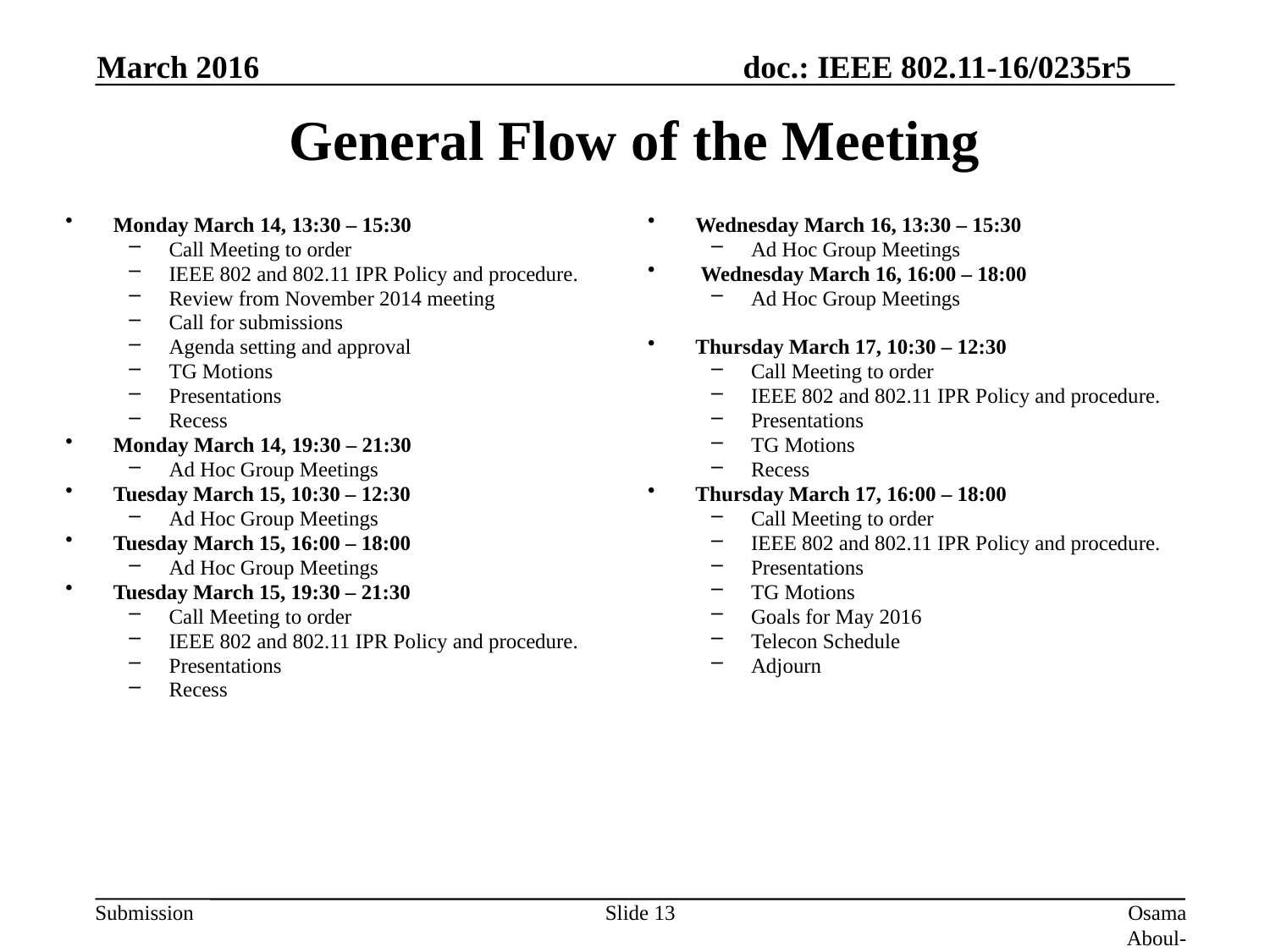

March 2016
# General Flow of the Meeting

Monday March 14, 13:30 – 15:30
Call Meeting to order
IEEE 802 and 802.11 IPR Policy and procedure.
Review from November 2014 meeting
Call for submissions
Agenda setting and approval
TG Motions
Presentations
Recess
Monday March 14, 19:30 – 21:30
Ad Hoc Group Meetings
Tuesday March 15, 10:30 – 12:30
Ad Hoc Group Meetings
Tuesday March 15, 16:00 – 18:00
Ad Hoc Group Meetings
Tuesday March 15, 19:30 – 21:30
Call Meeting to order
IEEE 802 and 802.11 IPR Policy and procedure.
Presentations
Recess

Wednesday March 16, 13:30 – 15:30
Ad Hoc Group Meetings
 Wednesday March 16, 16:00 – 18:00
Ad Hoc Group Meetings

Thursday March 17, 10:30 – 12:30
Call Meeting to order
IEEE 802 and 802.11 IPR Policy and procedure.
Presentations
TG Motions
Recess
Thursday March 17, 16:00 – 18:00
Call Meeting to order
IEEE 802 and 802.11 IPR Policy and procedure.
Presentations
TG Motions
Goals for May 2016
Telecon Schedule
Adjourn
Slide 13
Osama Aboul-Magd (Huawei Technologies)